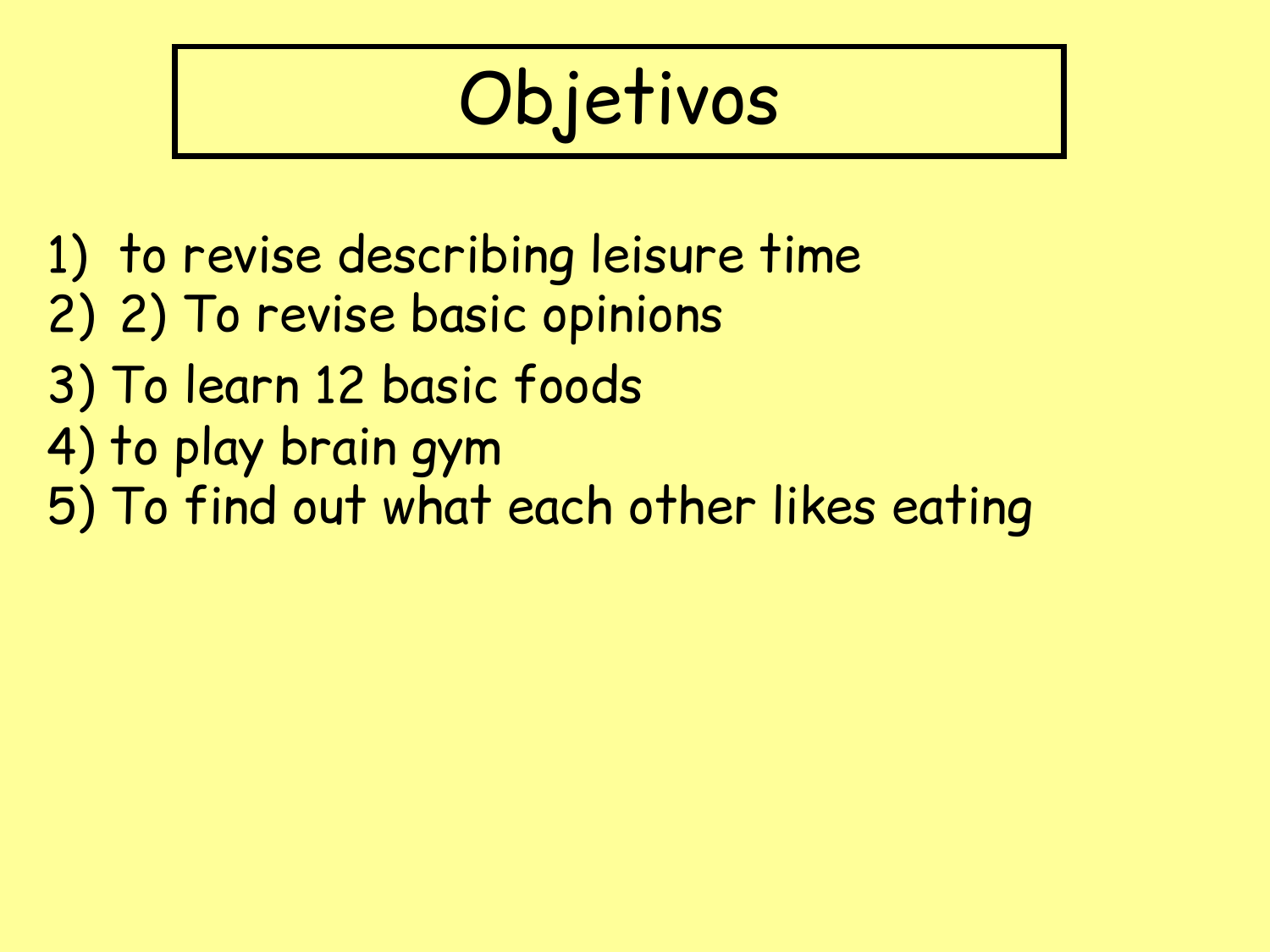

Objetivos
to revise describing leisure time
2) To revise basic opinions
3) To learn 12 basic foods
4) to play brain gym
5) To find out what each other likes eating